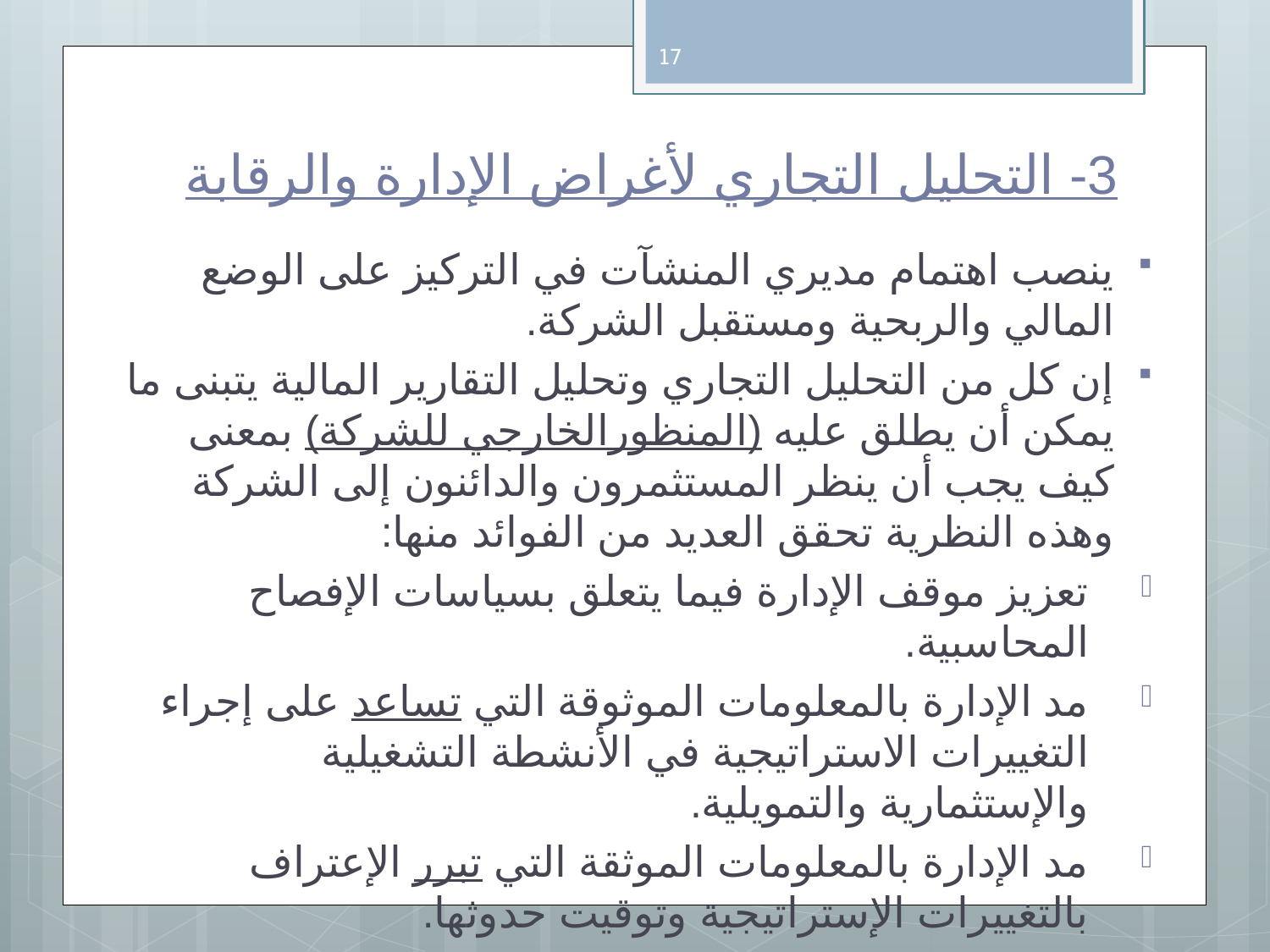

17
# 3- التحليل التجاري لأغراض الإدارة والرقابة
ينصب اهتمام مديري المنشآت في التركيز على الوضع المالي والربحية ومستقبل الشركة.
إن كل من التحليل التجاري وتحليل التقارير المالية يتبنى ما يمكن أن يطلق عليه (المنظورالخارجي للشركة) بمعنى كيف يجب أن ينظر المستثمرون والدائنون إلى الشركة وهذه النظرية تحقق العديد من الفوائد منها:
تعزيز موقف الإدارة فيما يتعلق بسياسات الإفصاح المحاسبية.
مد الإدارة بالمعلومات الموثوقة التي تساعد على إجراء التغييرات الاستراتيجية في الأنشطة التشغيلية والإستثمارية والتمويلية.
مد الإدارة بالمعلومات الموثقة التي تبرر الإعتراف بالتغييرات الإستراتيجية وتوقيت حدوثها.